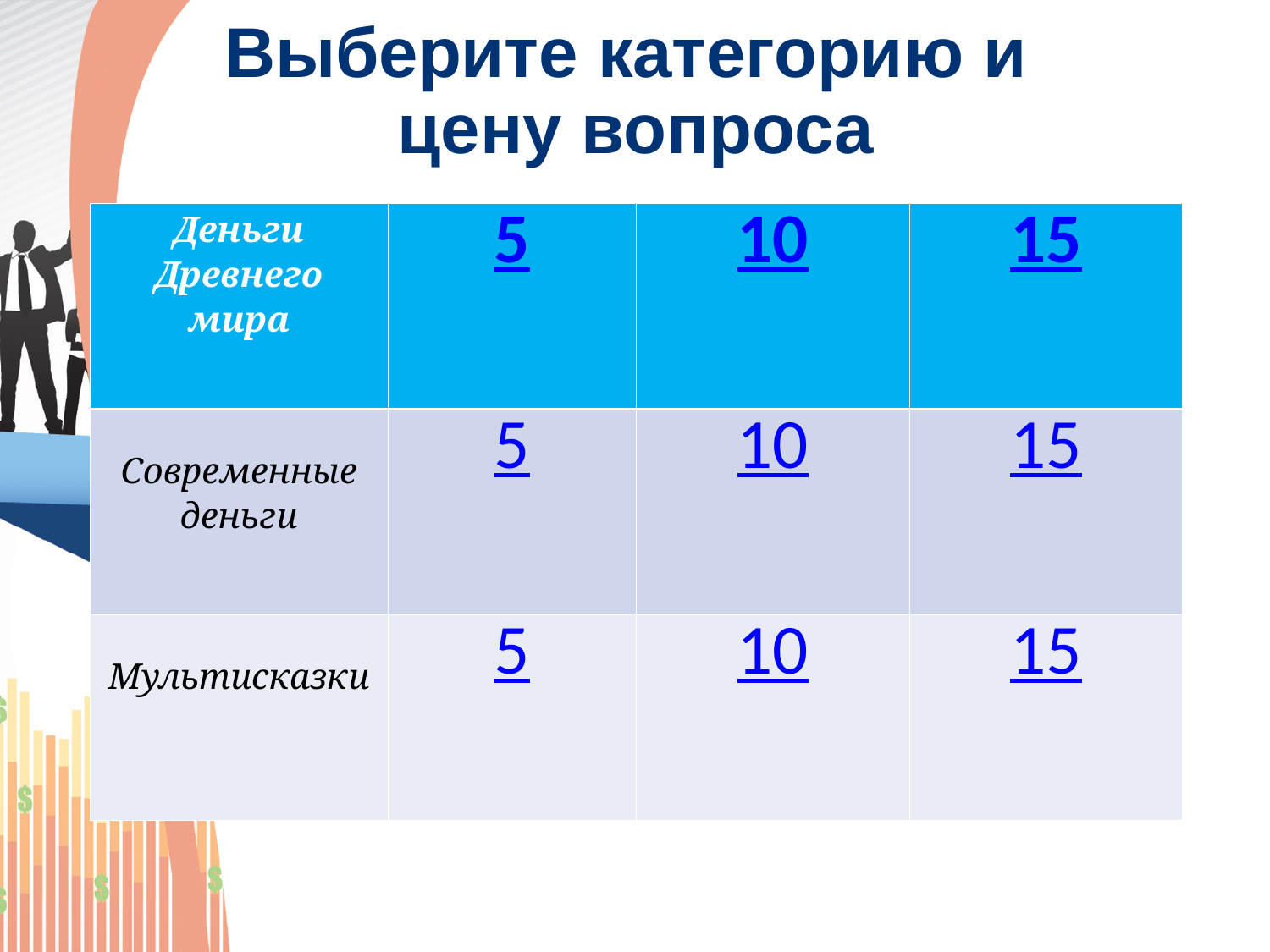

Выберите категорию и
цену вопроса
| Деньги Древнего мира | 5 | 10 | 15 |
| --- | --- | --- | --- |
| Современные деньги | 5 | 10 | 15 |
| Мультисказки | 5 | 10 | 15 |